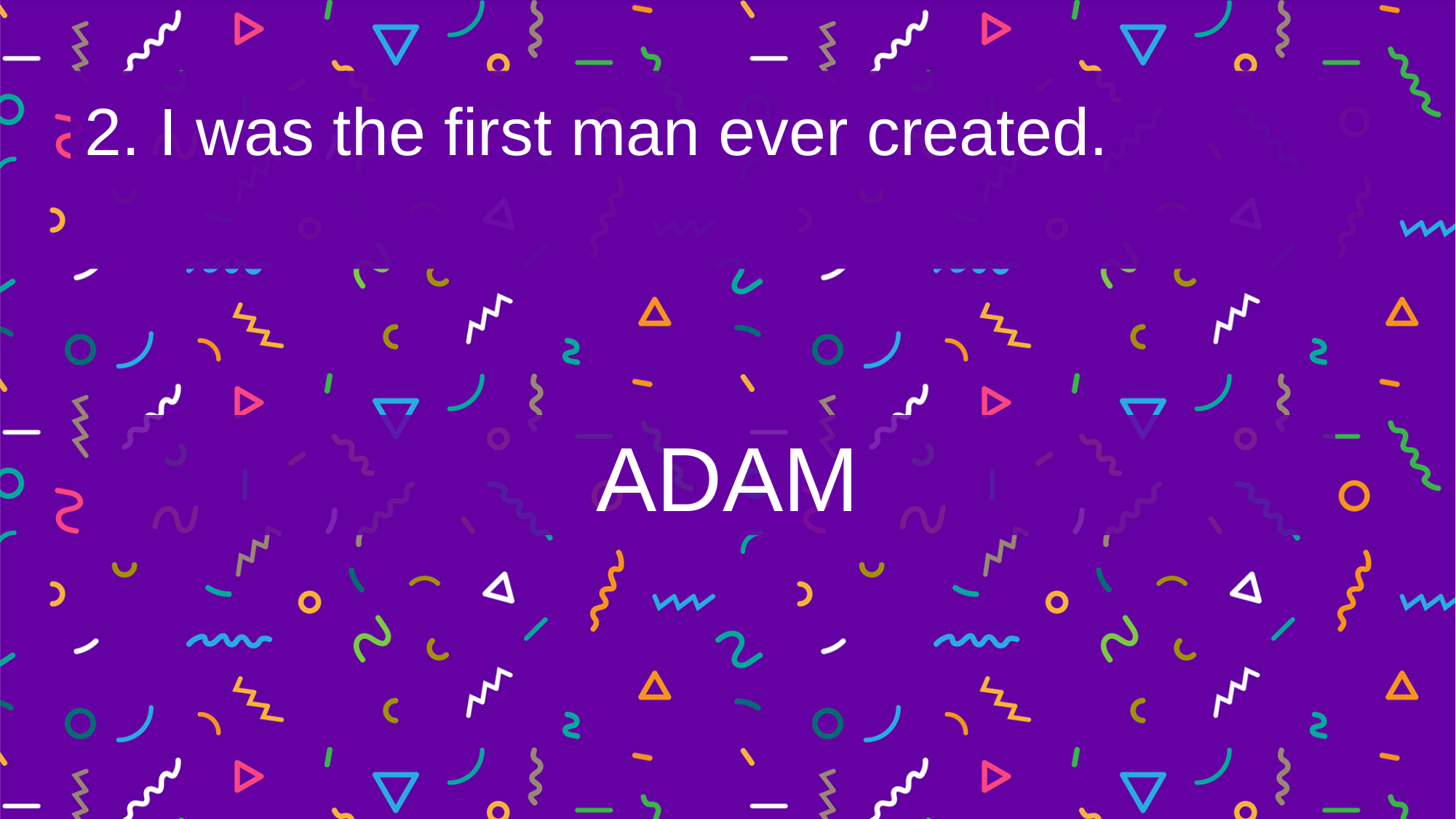

2. I was the first man ever created.
ADAM